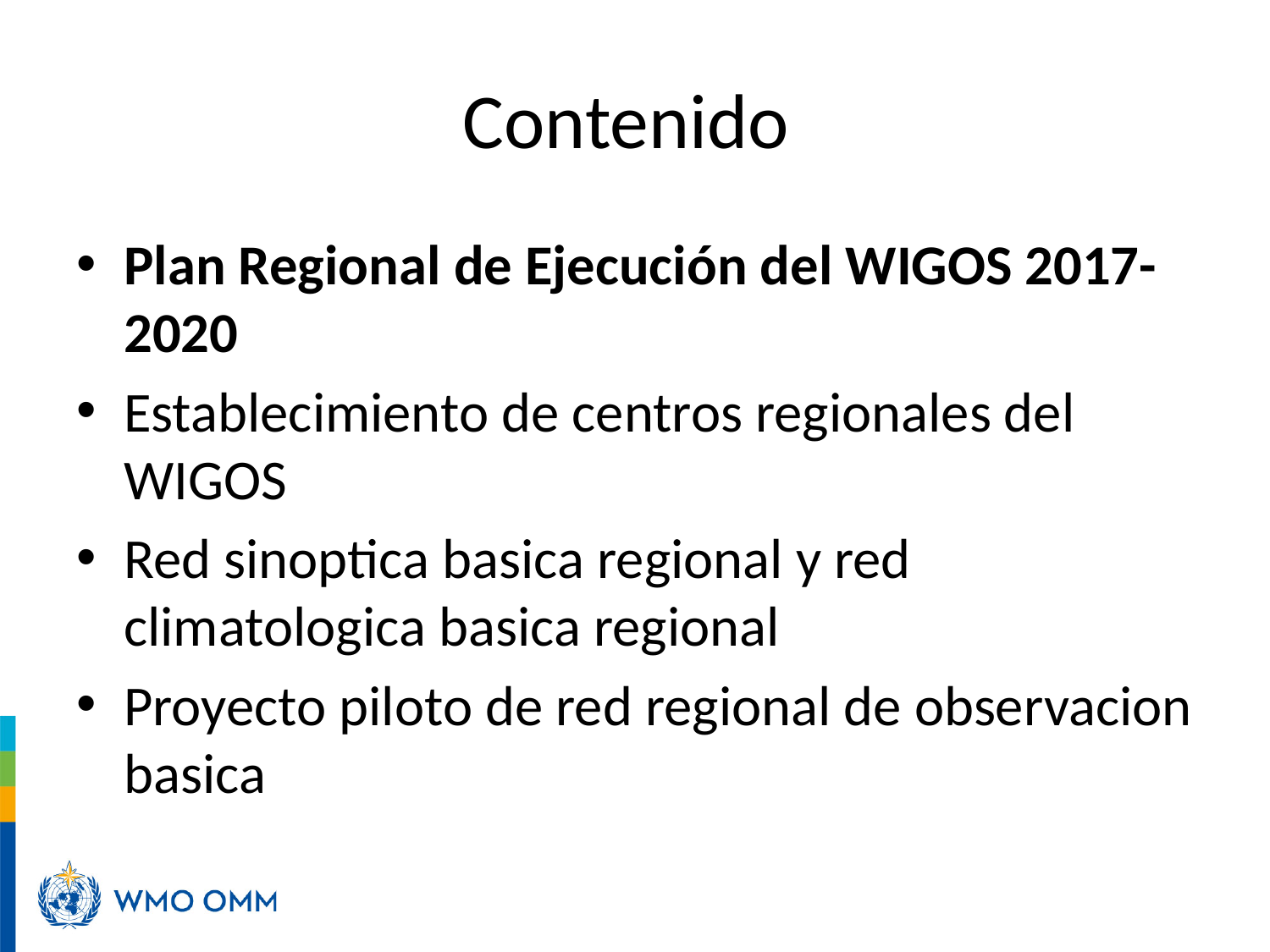

# Contenido
Plan Regional de Ejecución del WIGOS 2017-2020
Establecimiento de centros regionales del WIGOS
Red sinoptica basica regional y red climatologica basica regional
Proyecto piloto de red regional de observacion basica